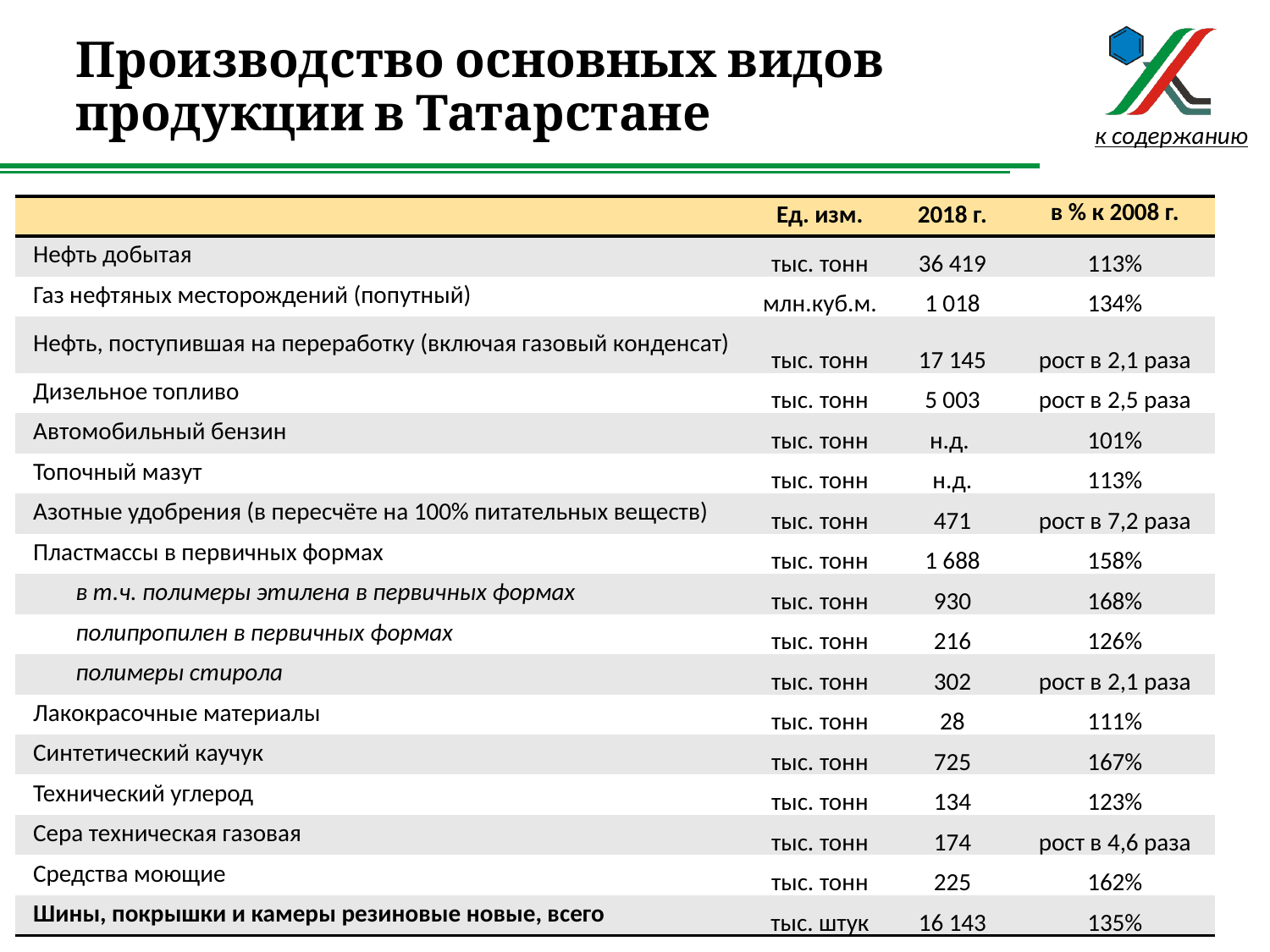

# Производство основных видов продукции в Татарстане
к содержанию
|  | Ед. изм. | 2018 г. | в % к 2008 г. |
| --- | --- | --- | --- |
| Нефть добытая | тыс. тонн | 36 419 | 113% |
| Газ нефтяных месторождений (попутный) | млн.куб.м. | 1 018 | 134% |
| Нефть, поступившая на переработку (включая газовый конденсат) | тыс. тонн | 17 145 | рост в 2,1 раза |
| Дизельное топливо | тыс. тонн | 5 003 | рост в 2,5 раза |
| Автомобильный бензин | тыс. тонн | н.д. | 101% |
| Топочный мазут | тыс. тонн | н.д. | 113% |
| Азотные удобрения (в пересчёте на 100% питательных веществ) | тыс. тонн | 471 | рост в 7,2 раза |
| Пластмассы в первичных формах | тыс. тонн | 1 688 | 158% |
| в т.ч. полимеры этилена в первичных формах | тыс. тонн | 930 | 168% |
| полипропилен в первичных формах | тыс. тонн | 216 | 126% |
| полимеры стирола | тыс. тонн | 302 | рост в 2,1 раза |
| Лакокрасочные материалы | тыс. тонн | 28 | 111% |
| Синтетический каучук | тыс. тонн | 725 | 167% |
| Технический углерод | тыс. тонн | 134 | 123% |
| Сера техническая газовая | тыс. тонн | 174 | рост в 4,6 раза |
| Средства моющие | тыс. тонн | 225 | 162% |
| Шины, покрышки и камеры резиновые новые, всего | тыс. штук | 16 143 | 135% |